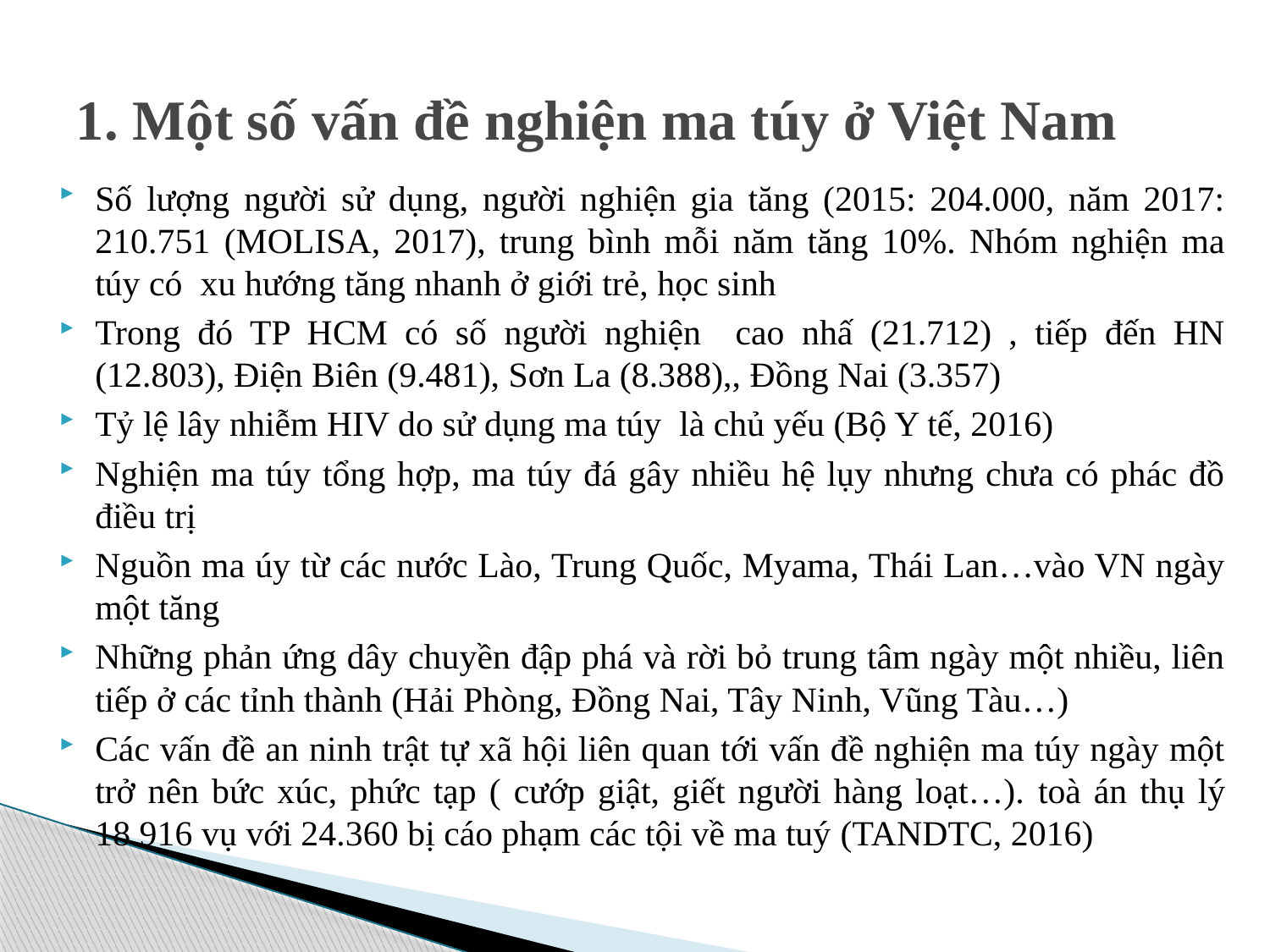

# 1. Một số vấn đề nghiện ma túy ở Việt Nam
Số lượng người sử dụng, người nghiện gia tăng (2015: 204.000, năm 2017: 210.751 (MOLISA, 2017), trung bình mỗi năm tăng 10%. Nhóm nghiện ma túy có  xu hướng tăng nhanh ở giới trẻ, học sinh
Trong đó TP HCM có số người nghiện  cao nhấ (21.712) , tiếp đến HN (12.803), Điện Biên (9.481), Sơn La (8.388),, Đồng Nai (3.357)
Tỷ lệ lây nhiễm HIV do sử dụng ma túy  là chủ yếu (Bộ Y tế, 2016)
Nghiện ma túy tổng hợp, ma túy đá gây nhiều hệ lụy nhưng chưa có phác đồ điều trị
Nguồn ma úy từ các nước Lào, Trung Quốc, Myama, Thái Lan…vào VN ngày một tăng
Những phản ứng dây chuyền đập phá và rời bỏ trung tâm ngày một nhiều, liên tiếp ở các tỉnh thành (Hải Phòng, Đồng Nai, Tây Ninh, Vũng Tàu…)
Các vấn đề an ninh trật tự xã hội liên quan tới vấn đề nghiện ma túy ngày một trở nên bức xúc, phức tạp ( cướp giật, giết người hàng loạt…). toà án thụ lý 18.916 vụ với 24.360 bị cáo phạm các tội về ma tuý (TANDTC, 2016)